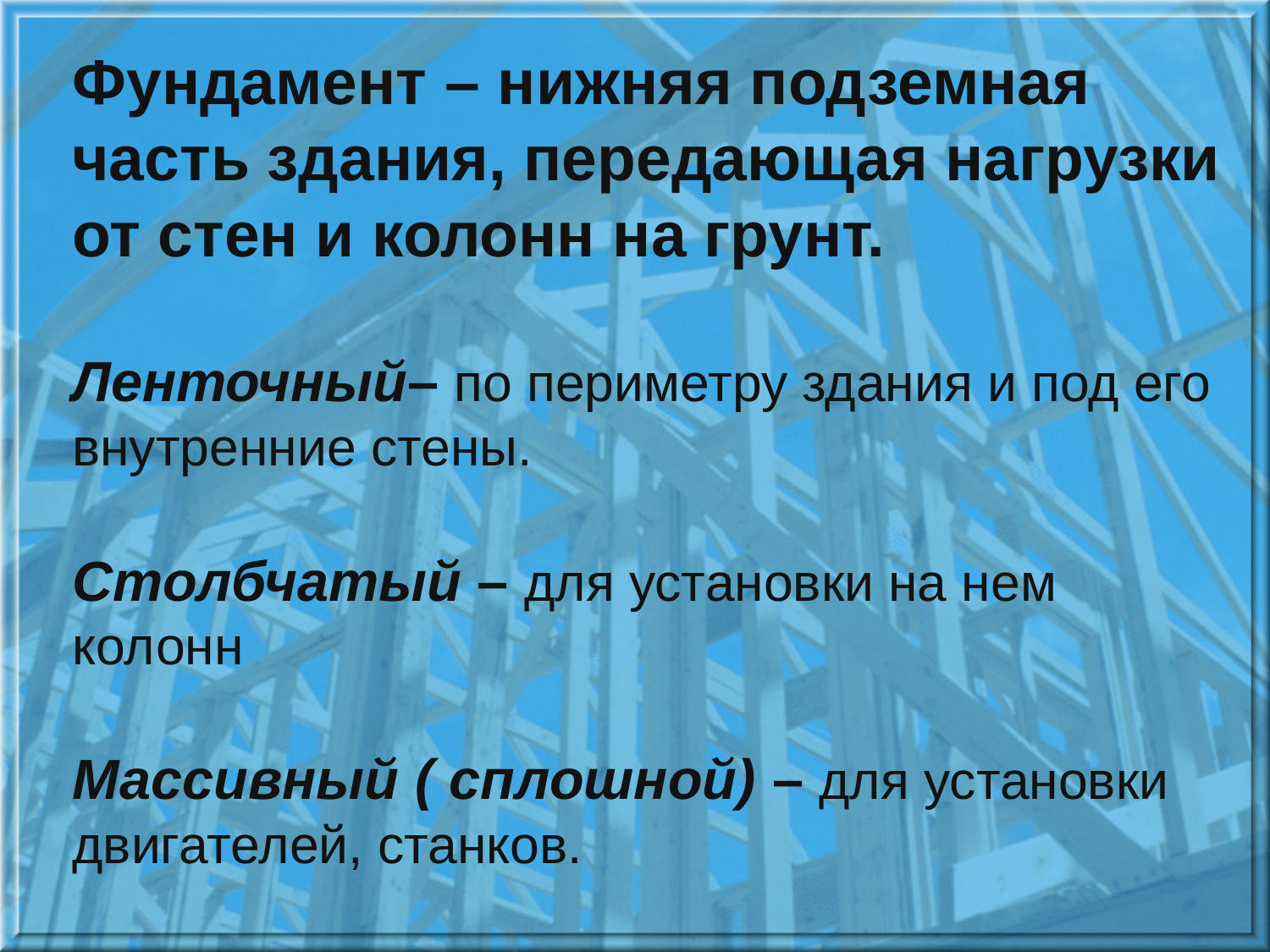

# Фундамент – нижняя подземная часть здания, передающая нагрузки от стен и колонн на грунт. Ленточный– по периметру здания и под его внутренние стены. Столбчатый – для установки на нем колонн Массивный ( сплошной) – для установки двигателей, станков.